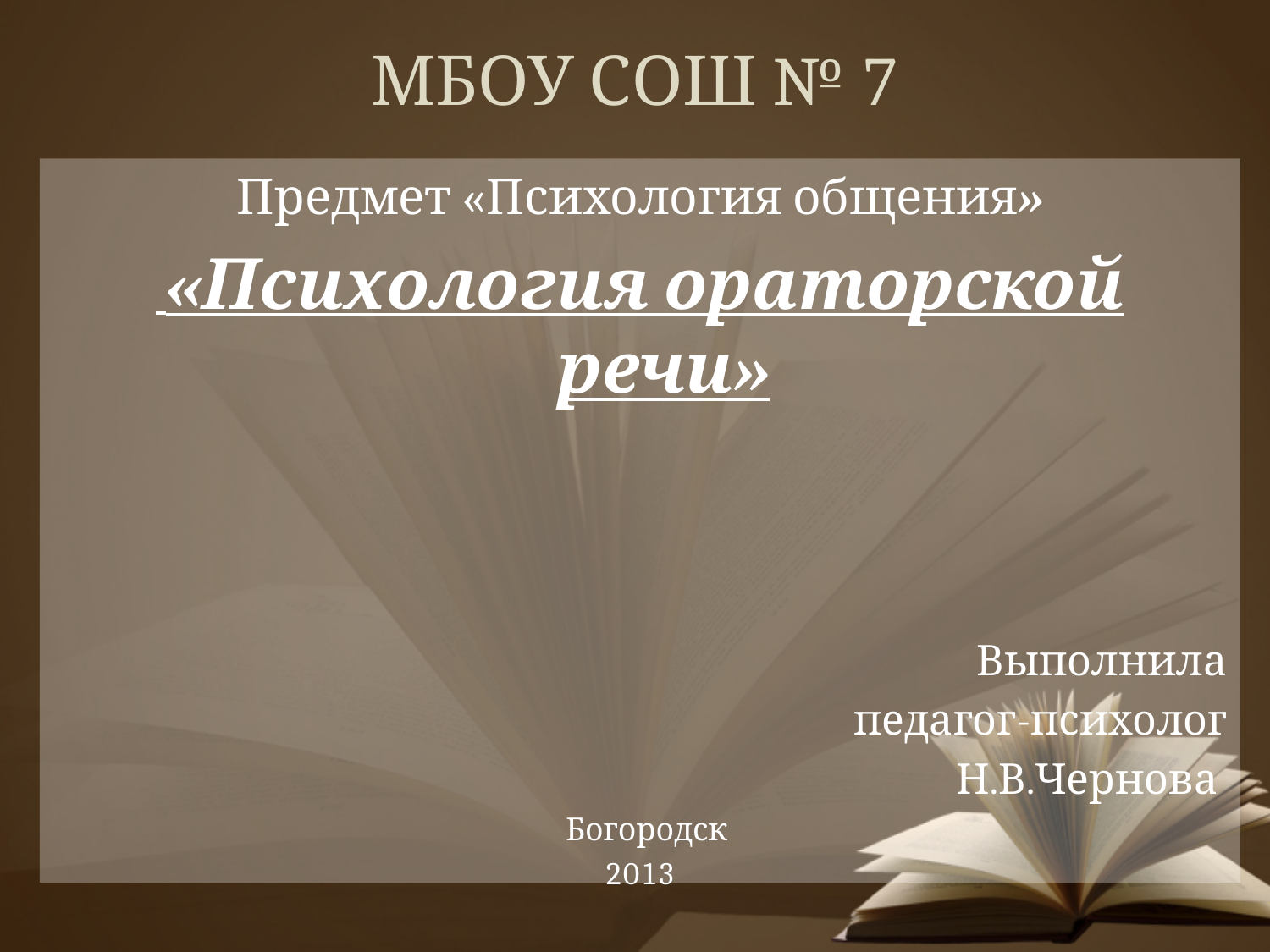

# МБОУ СОШ № 7
Предмет «Психология общения»
 «Психология ораторской речи»

Выполнила
педагог-психолог
 Н.В.Чернова
  Богородск
2013